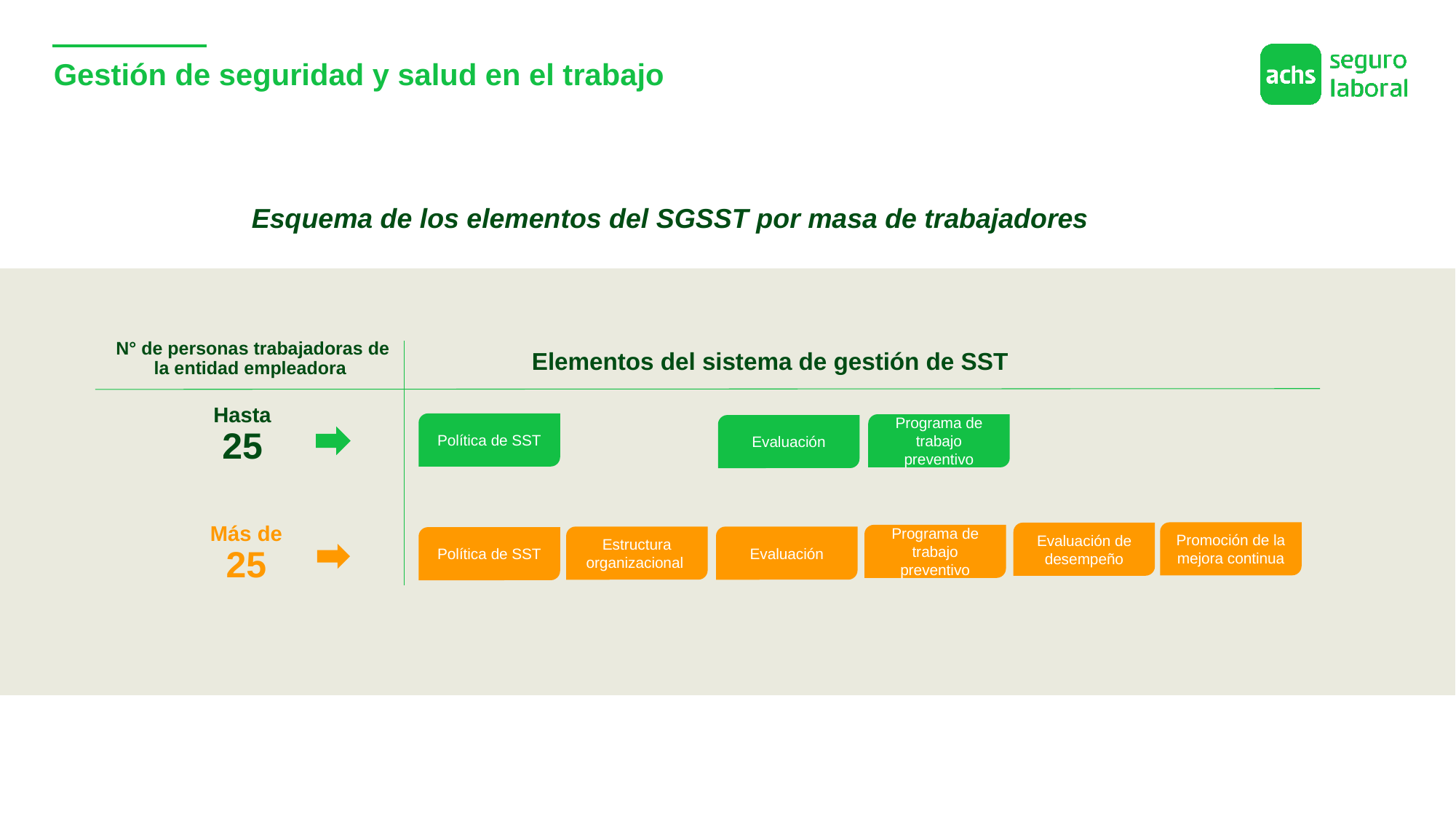

# Gestión de seguridad y salud en el trabajo
Esquema de los elementos del SGSST por masa de trabajadores

N° de personas trabajadoras de la entidad empleadora
Elementos del sistema de gestión de SST
Hasta 25
Política de SST
Programa de trabajo preventivo
Evaluación

Más de 25
Promoción de la mejora continua
Evaluación de desempeño
Programa de trabajo preventivo
Estructura organizacional
Evaluación
Política de SST